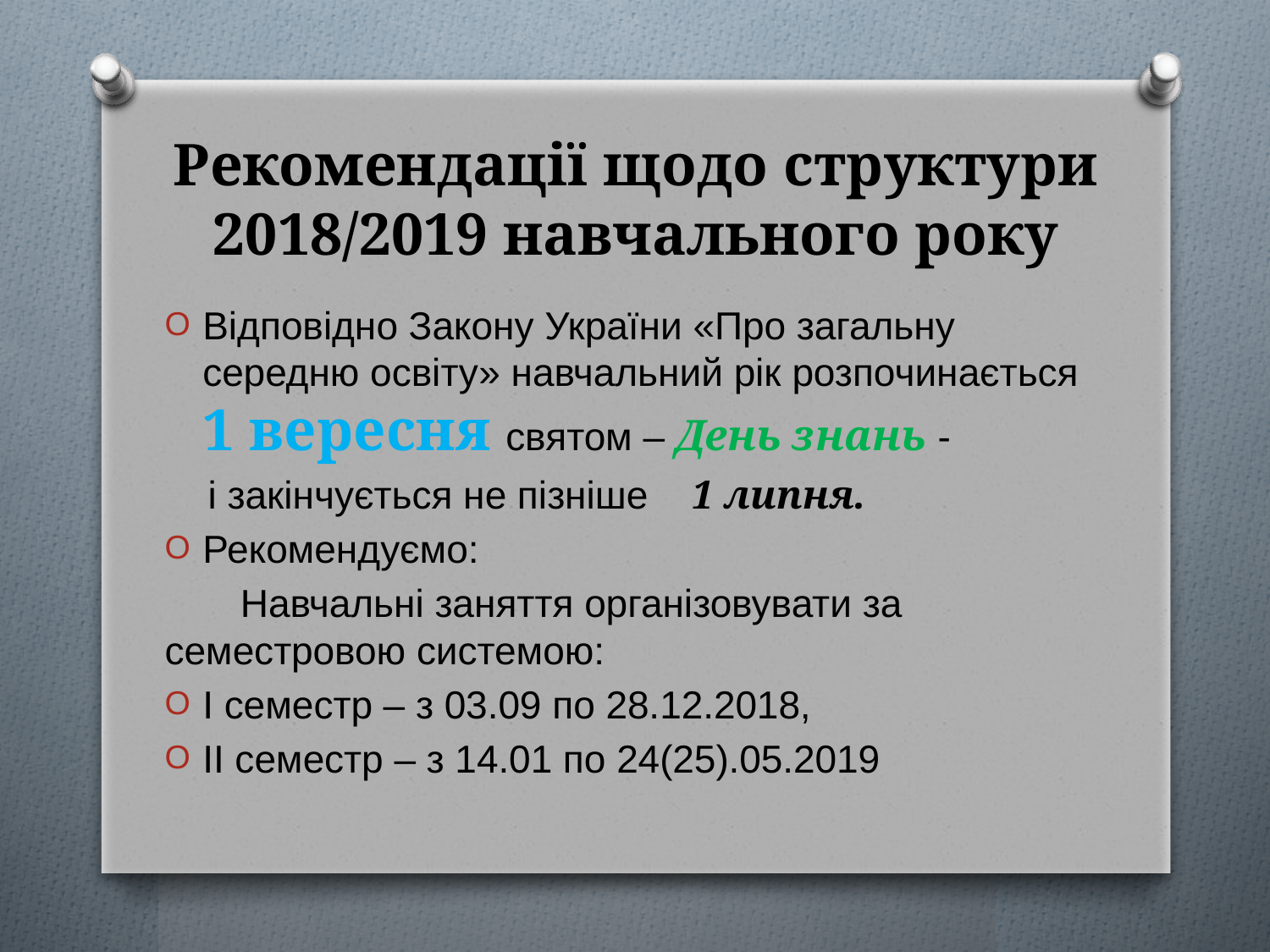

# Рекомендації щодо структури 2018/2019 навчального року
Відповідно Закону України «Про загальну середню освіту» навчальний рік розпочинається 1 вересня святом – День знань -
    і закінчується не пізніше    1 липня.
Рекомендуємо:
       Навчальні заняття організовувати за семестровою системою:
І семестр – з 03.09 по 28.12.2018,
ІІ семестр – з 14.01 по 24(25).05.2019